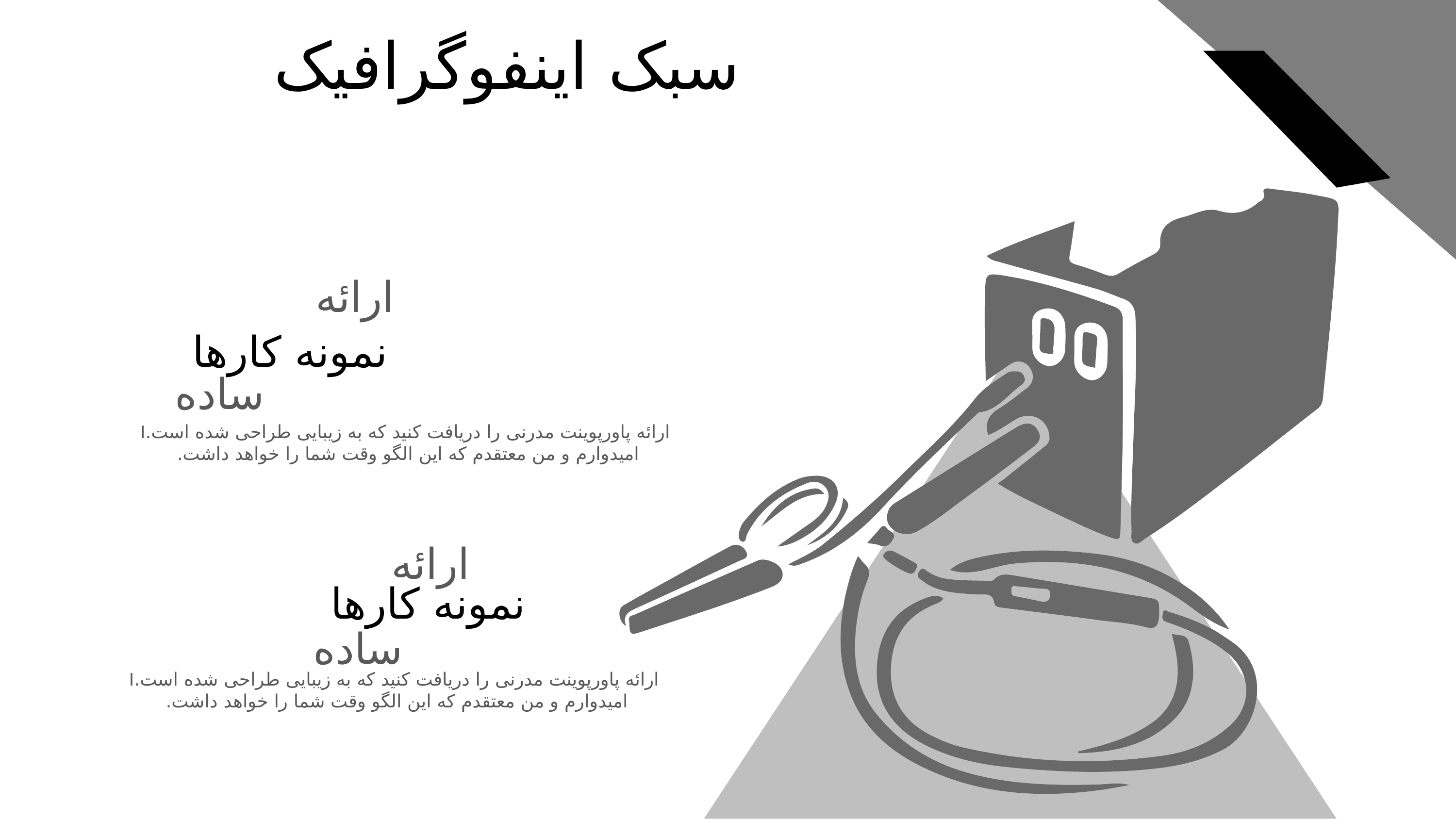

سبک اینفوگرافیک

ارائه

نمونه کارها

ساده

ارائه پاورپوینت مدرنی را دریافت کنید که به زیبایی طراحی شده است.I امیدوارم و من معتقدم که این الگو وقت شما را خواهد داشت.

ارائه

نمونه کارها

ساده

ارائه پاورپوینت مدرنی را دریافت کنید که به زیبایی طراحی شده است.I امیدوارم و من معتقدم که این الگو وقت شما را خواهد داشت.